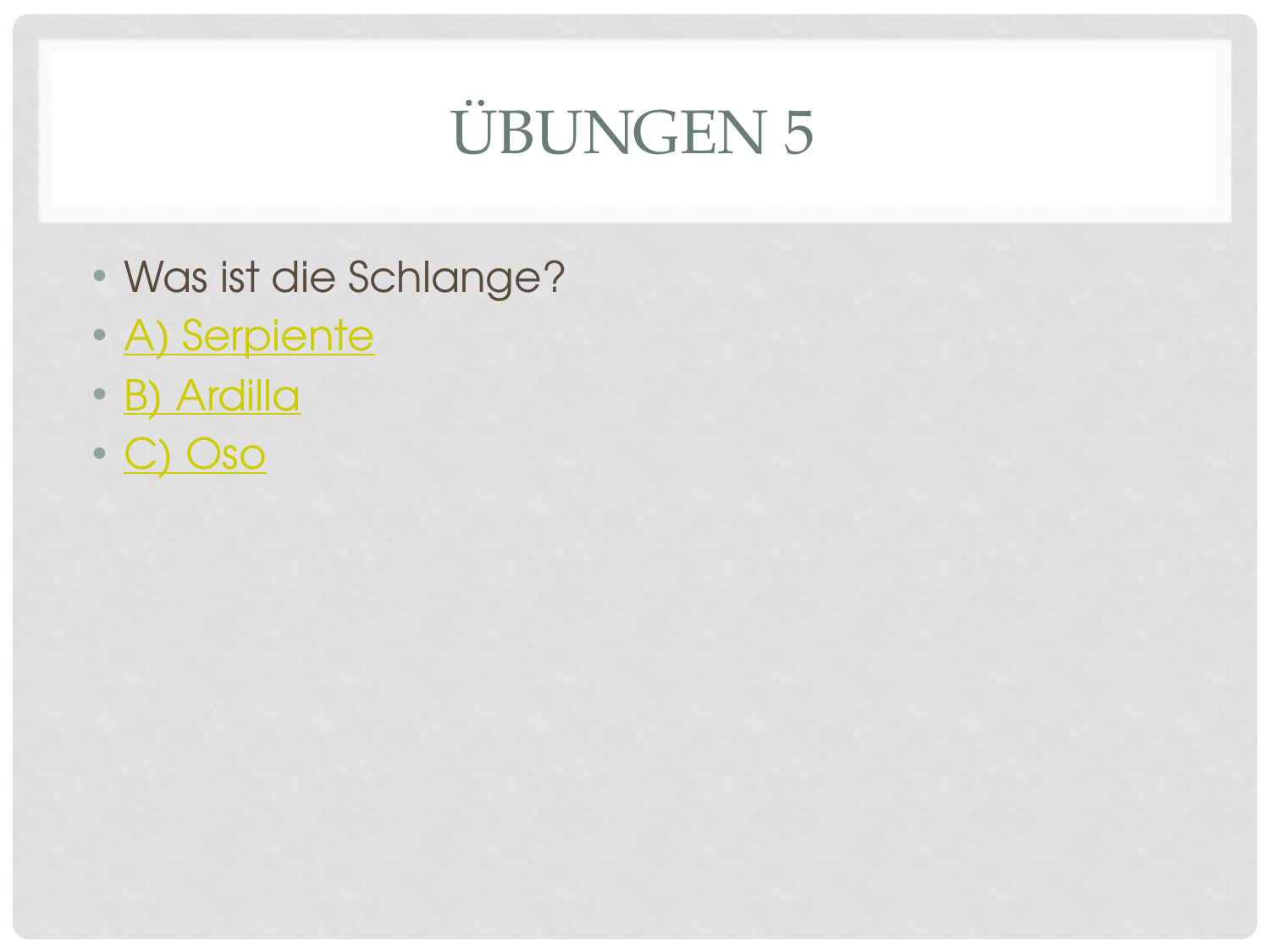

# Übungen 5
Was ist die Schlange?
A) Serpiente
B) Ardilla
C) Oso